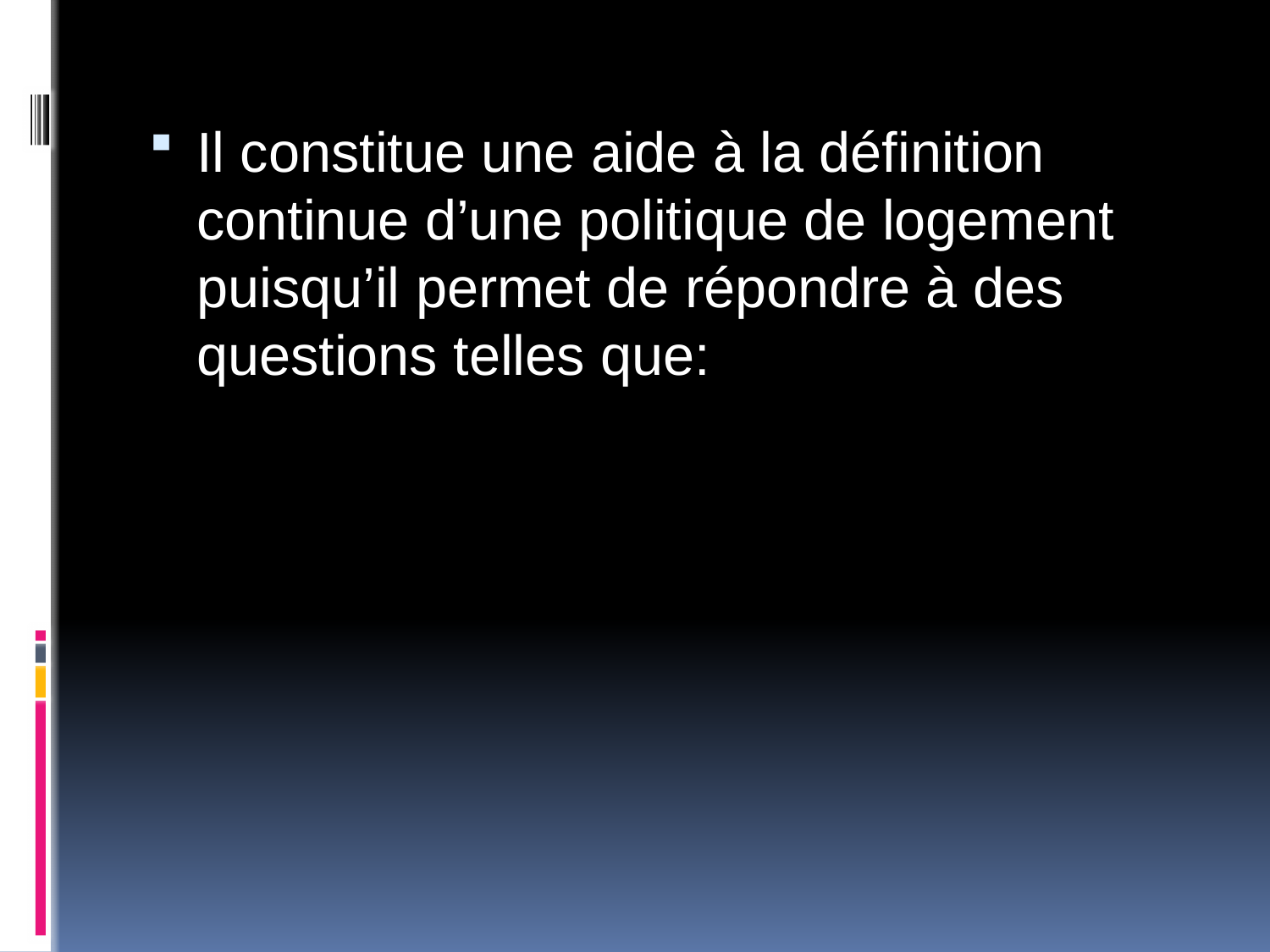

#
Il constitue une aide à la définition continue d’une politique de logement puisqu’il permet de répondre à des questions telles que: